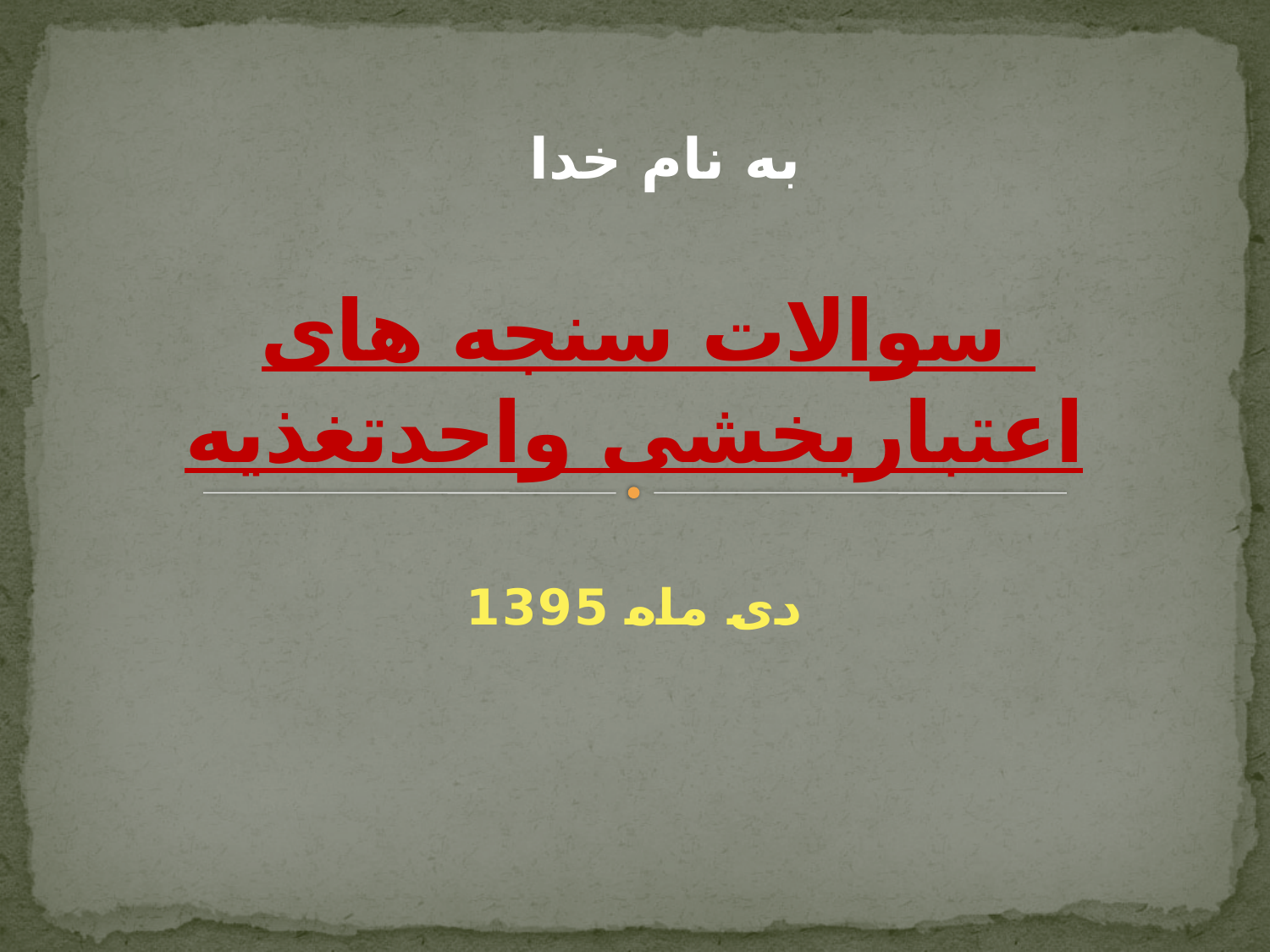

به نام خدا
# سوالات سنجه های اعتباربخشی واحدتغذیه
دی ماه 1395